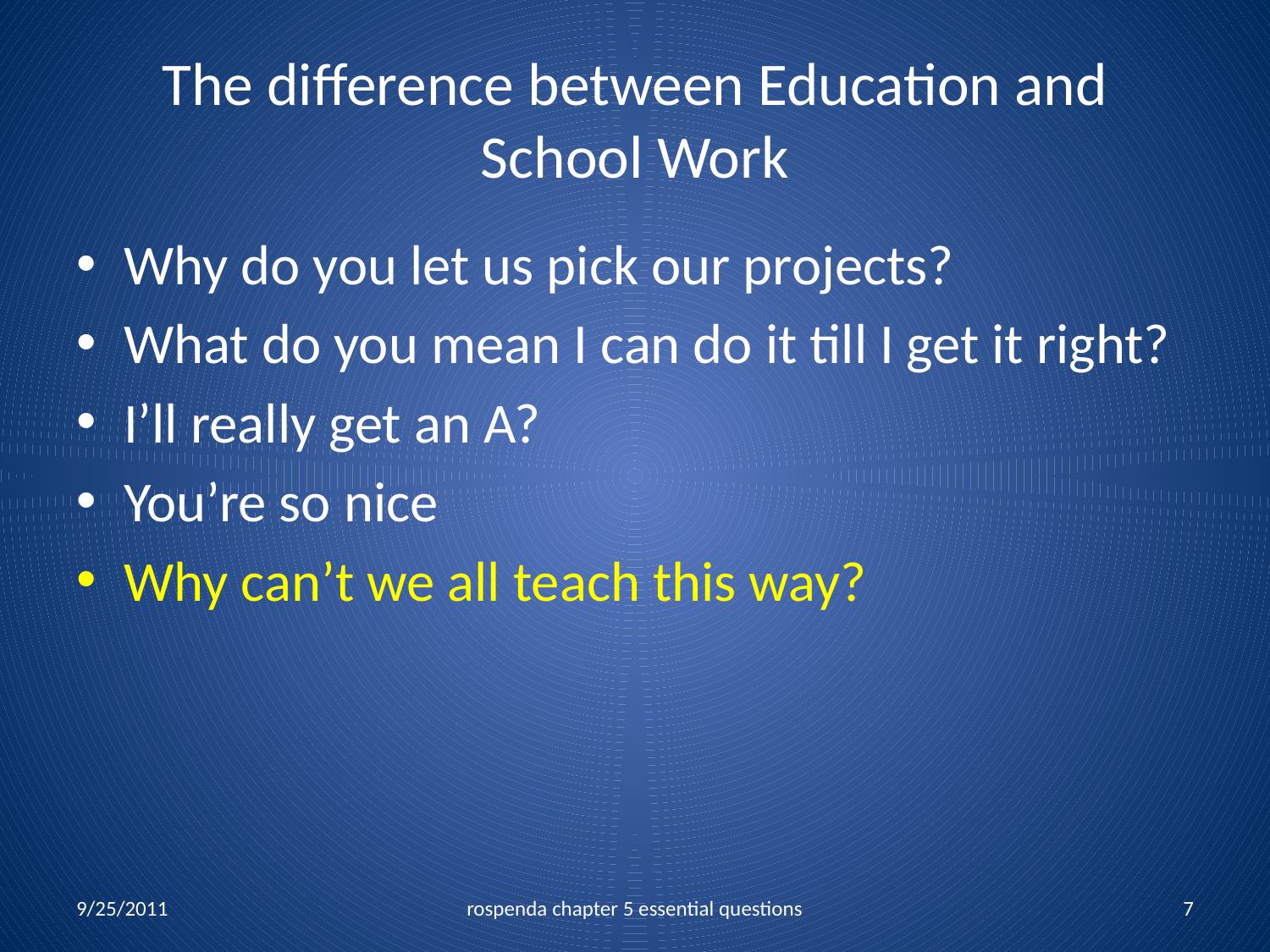

# The difference between Education and School Work
Why do you let us pick our projects?
What do you mean I can do it till I get it right?
I’ll really get an A?
You’re so nice
Why can’t we all teach this way?

9/25/2011
rospenda chapter 5 essential questions
7